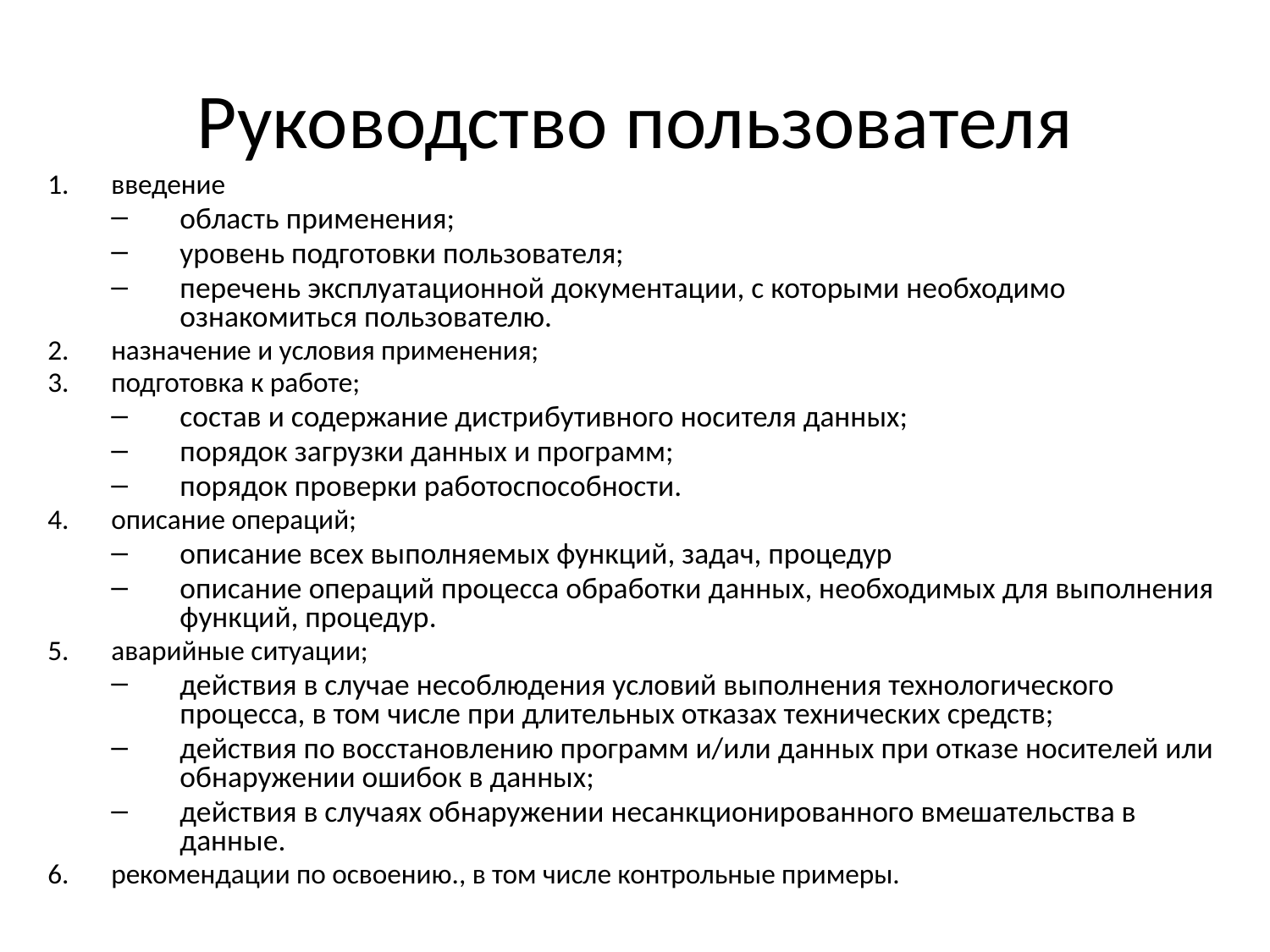

# Руководство пользователя
введение
область применения;
уровень подготовки пользователя;
перечень эксплуатационной документации, с которыми необходимо ознакомиться пользователю.
назначение и условия применения;
подготовка к работе;
состав и содержание дистрибутивного носителя данных;
порядок загрузки данных и программ;
порядок проверки работоспособности.
описание операций;
описание всех выполняемых функций, задач, процедур
описание операций процесса обработки данных, необходимых для выполнения функций, процедур.
аварийные ситуации;
действия в случае несоблюдения условий выполнения технологического процесса, в том числе при длительных отказах технических средств;
действия по восстановлению программ и/или данных при отказе носителей или обнаружении ошибок в данных;
действия в случаях обнаружении несанкционированного вмешательства в данные.
рекомендации по освоению., в том числе контрольные примеры.